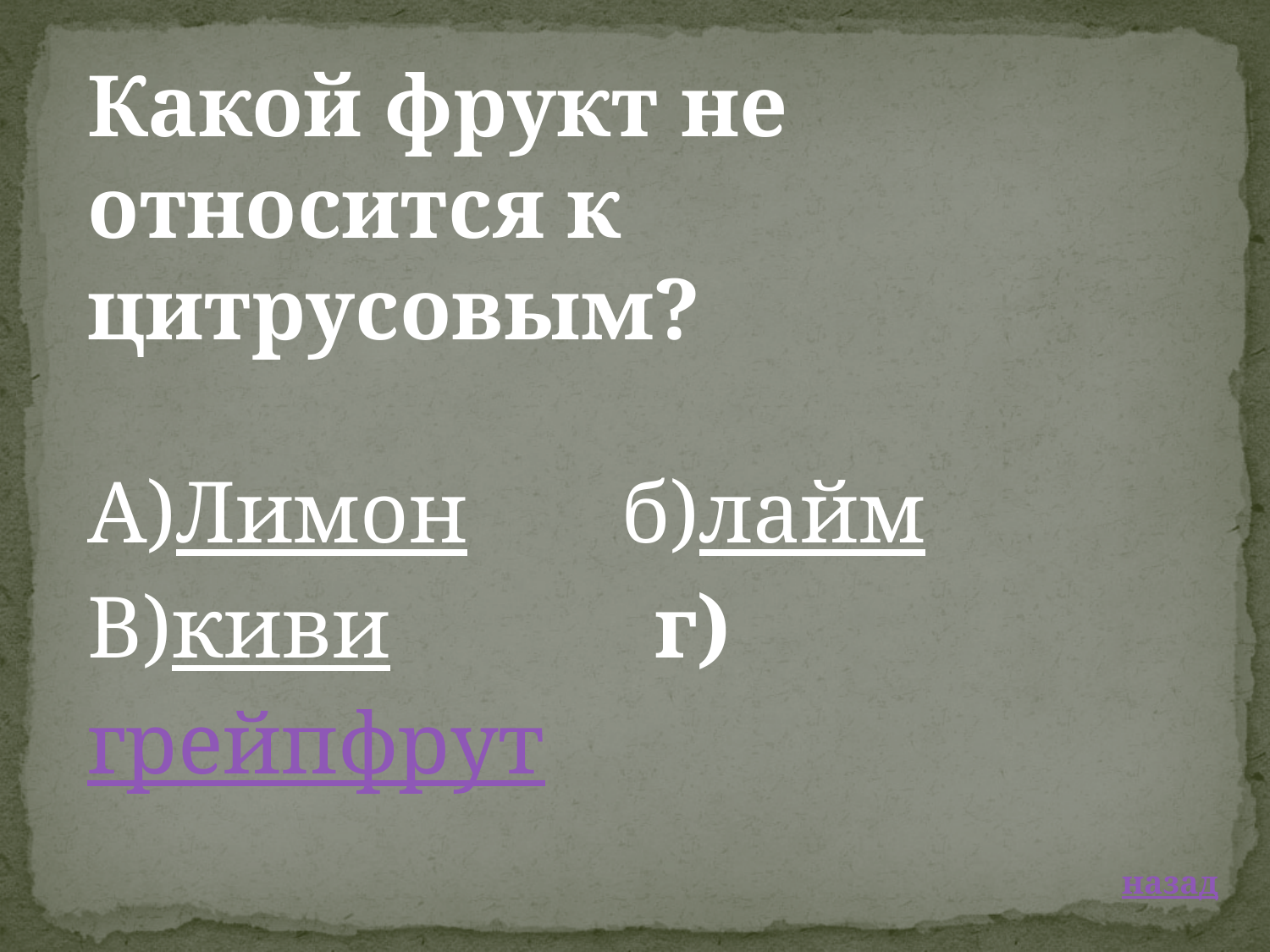

Какой фрукт не относится к цитрусовым?

А)Лимон       б)лайм
В)киви            г)грейпфрут
 назад